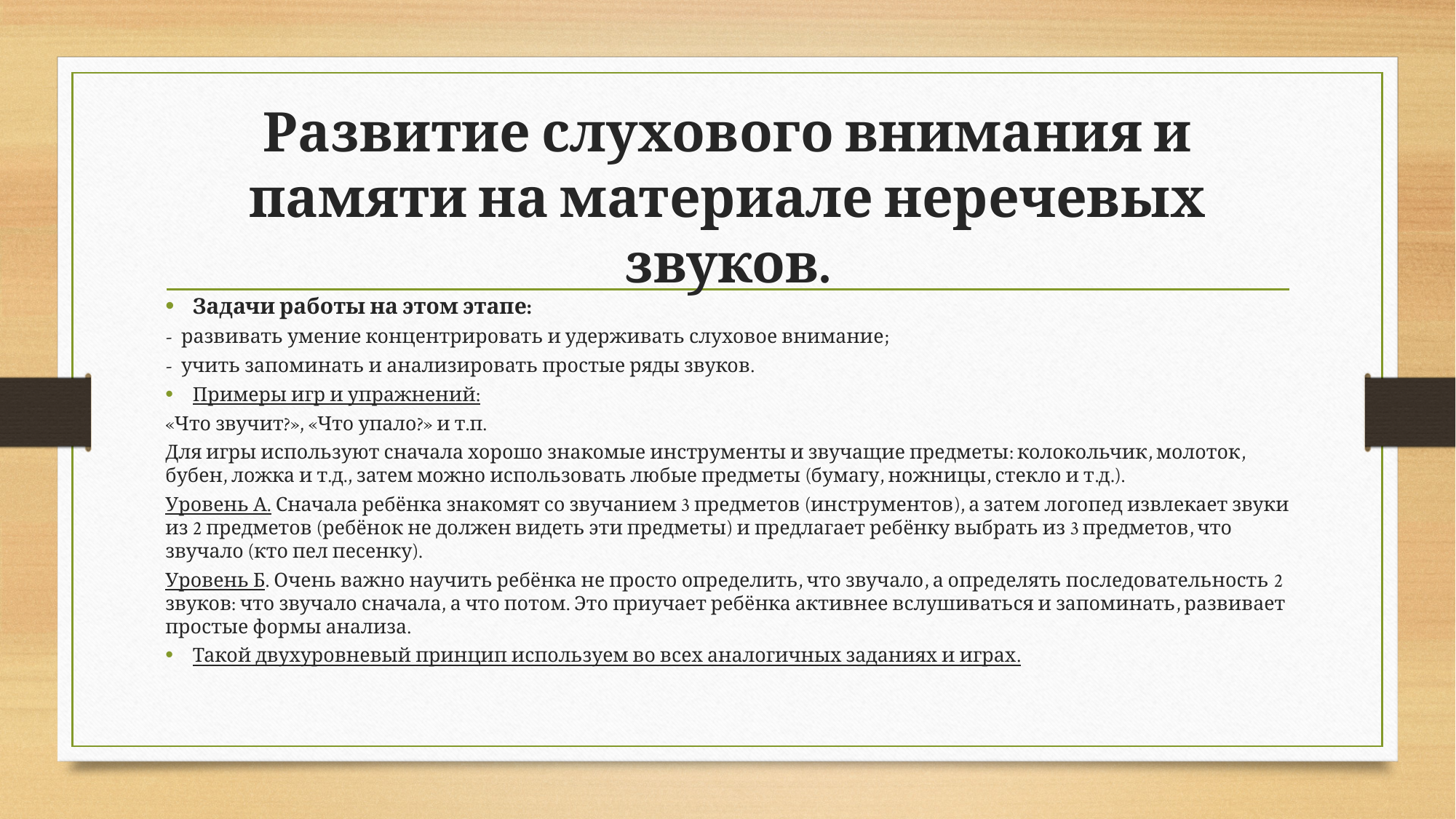

# Развитие слухового внимания и памяти на материале неречевых звуков.
Задачи работы на этом этапе:
-  развивать умение концентрировать и удерживать слуховое внимание;
-  учить запоминать и анализировать простые ряды звуков.
Примеры игр и упражнений:
«Что звучит?», «Что упало?» и т.п.
Для игры используют сначала хорошо знакомые инструменты и звучащие предметы: колокольчик, молоток, бубен, ложка и т.д., затем можно использовать любые предметы (бумагу, ножницы, стекло и т.д.).
Уровень А. Сначала ребёнка знакомят со звучанием 3 предметов (инструментов), а затем логопед извлекает звуки из 2 предметов (ребёнок не должен видеть эти предметы) и предлагает ребёнку выбрать из 3 предметов, что звучало (кто пел песенку).
Уровень Б. Очень важно научить ребёнка не просто определить, что звучало, а определять последовательность 2 звуков: что звучало сначала, а что потом. Это приучает ребёнка активнее вслушиваться и запоминать, развивает простые формы анализа.
Такой двухуровневый принцип используем во всех аналогичных заданиях и играх.